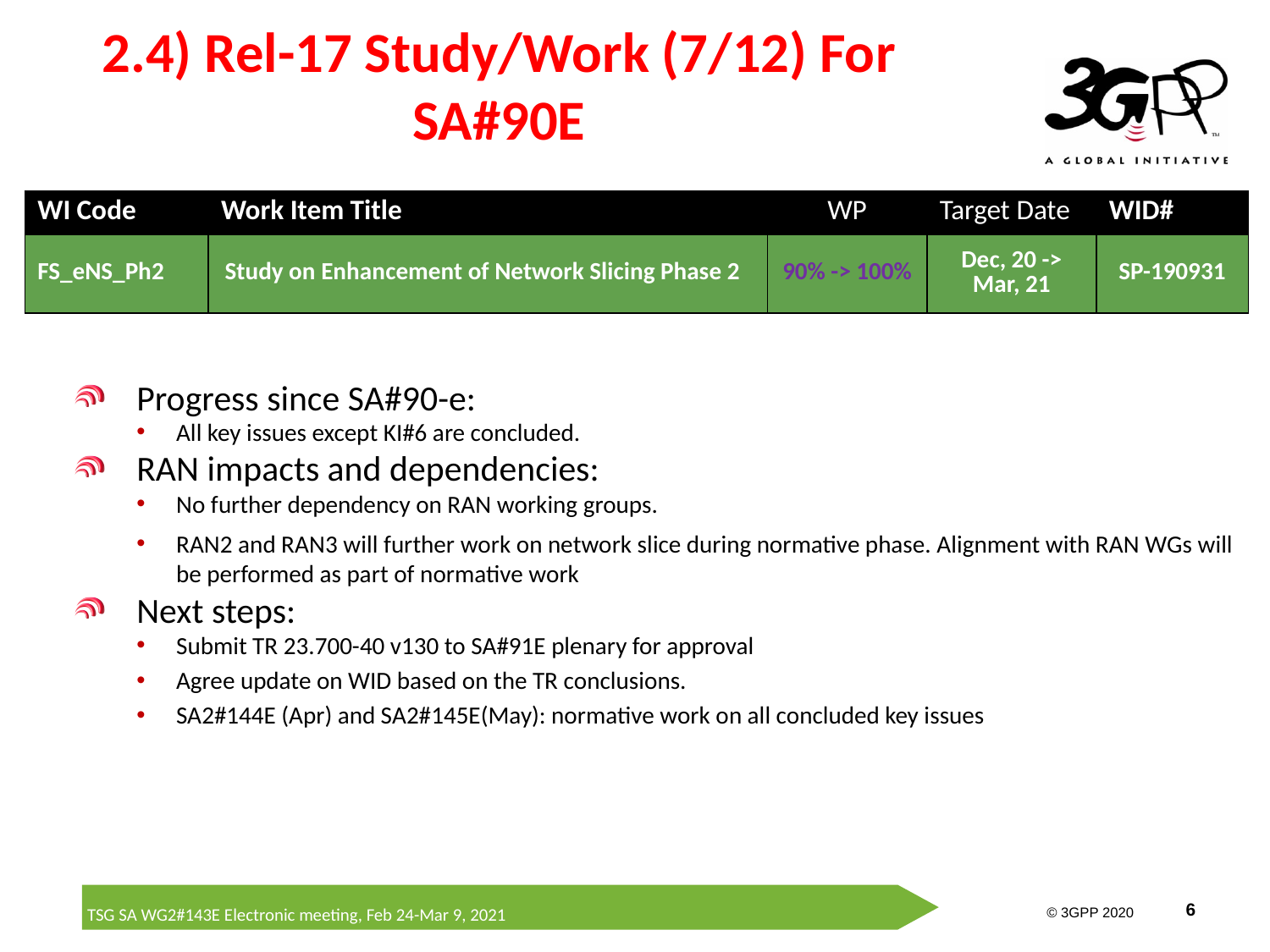

# 2.4) Rel-17 Study/Work (7/12) For SA#90E
| WI Code | Work Item Title | WP | Target Date | WID# |
| --- | --- | --- | --- | --- |
| FS\_eNS\_Ph2 | Study on Enhancement of Network Slicing Phase 2 | 90% -> 100% | Dec, 20 -> Mar, 21 | SP-190931 |
Progress since SA#90-e:
All key issues except KI#6 are concluded.
RAN impacts and dependencies:
No further dependency on RAN working groups.
RAN2 and RAN3 will further work on network slice during normative phase. Alignment with RAN WGs will be performed as part of normative work
Next steps:
Submit TR 23.700-40 v130 to SA#91E plenary for approval
Agree update on WID based on the TR conclusions.
SA2#144E (Apr) and SA2#145E(May): normative work on all concluded key issues